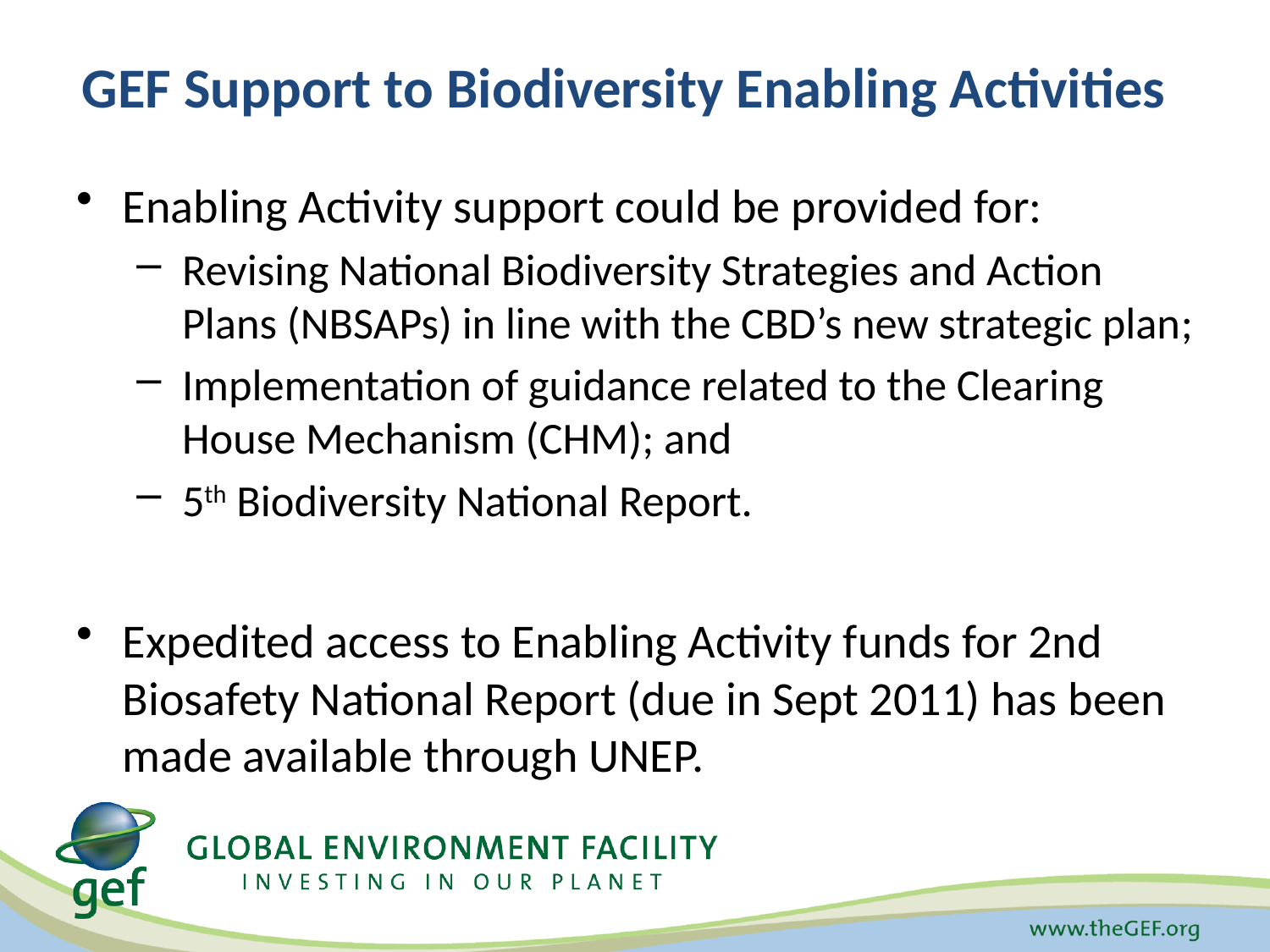

# GEF Support to Biodiversity Enabling Activities
Enabling Activity support could be provided for:
Revising National Biodiversity Strategies and Action Plans (NBSAPs) in line with the CBD’s new strategic plan;
Implementation of guidance related to the Clearing House Mechanism (CHM); and
5th Biodiversity National Report.

Expedited access to Enabling Activity funds for 2nd Biosafety National Report (due in Sept 2011) has been made available through UNEP.